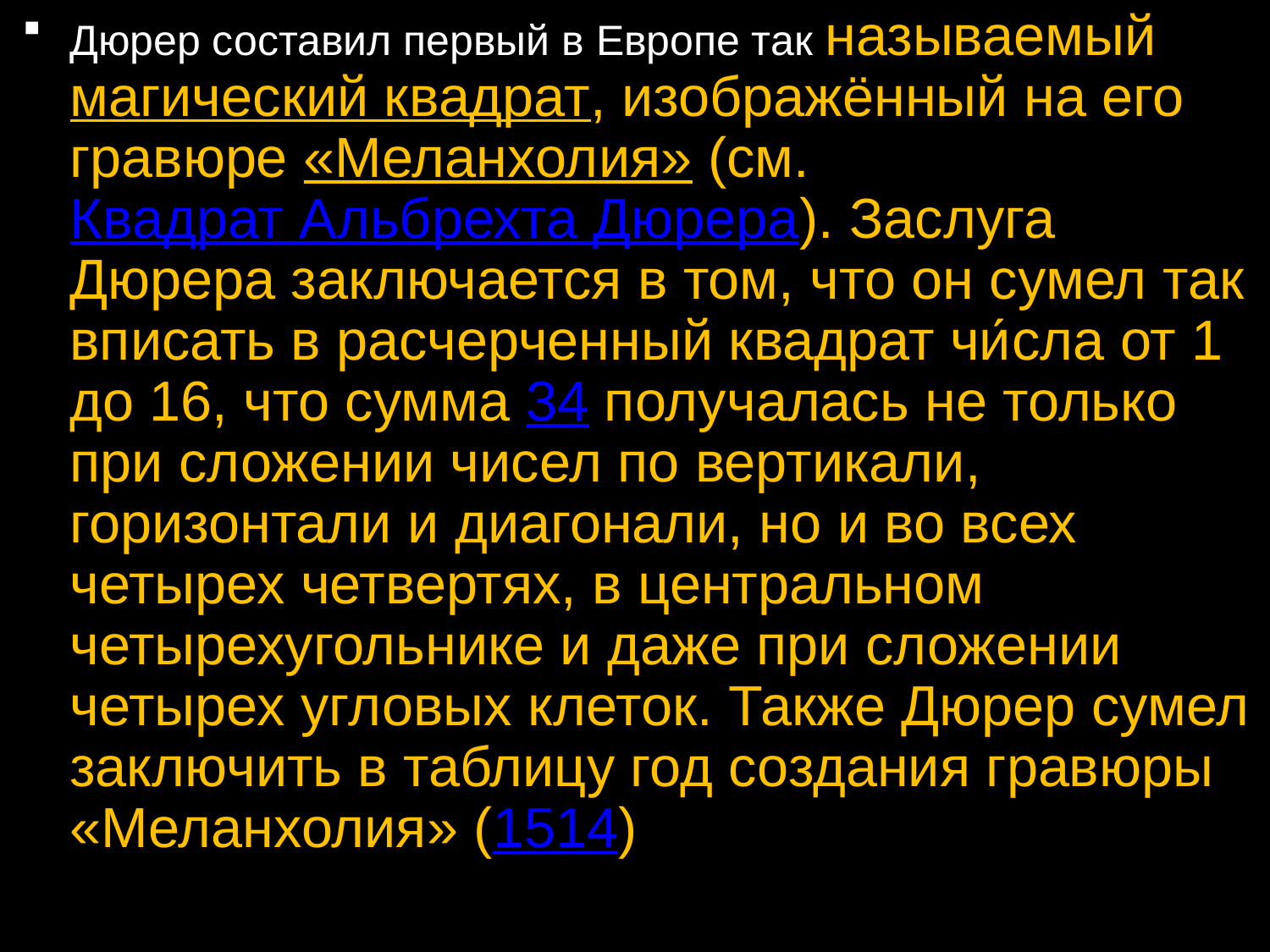

Дюрер составил первый в Европе так называемый магический квадрат, изображённый на его гравюре «Меланхолия» (см. Квадрат Альбрехта Дюрера). Заслуга Дюрера заключается в том, что он сумел так вписать в расчерченный квадрат чи́сла от 1 до 16, что сумма 34 получалась не только при сложении чисел по вертикали, горизонтали и диагонали, но и во всех четырех четвертях, в центральном четырехугольнике и даже при сложении четырех угловых клеток. Также Дюрер сумел заключить в таблицу год создания гравюры «Меланхолия» (1514)